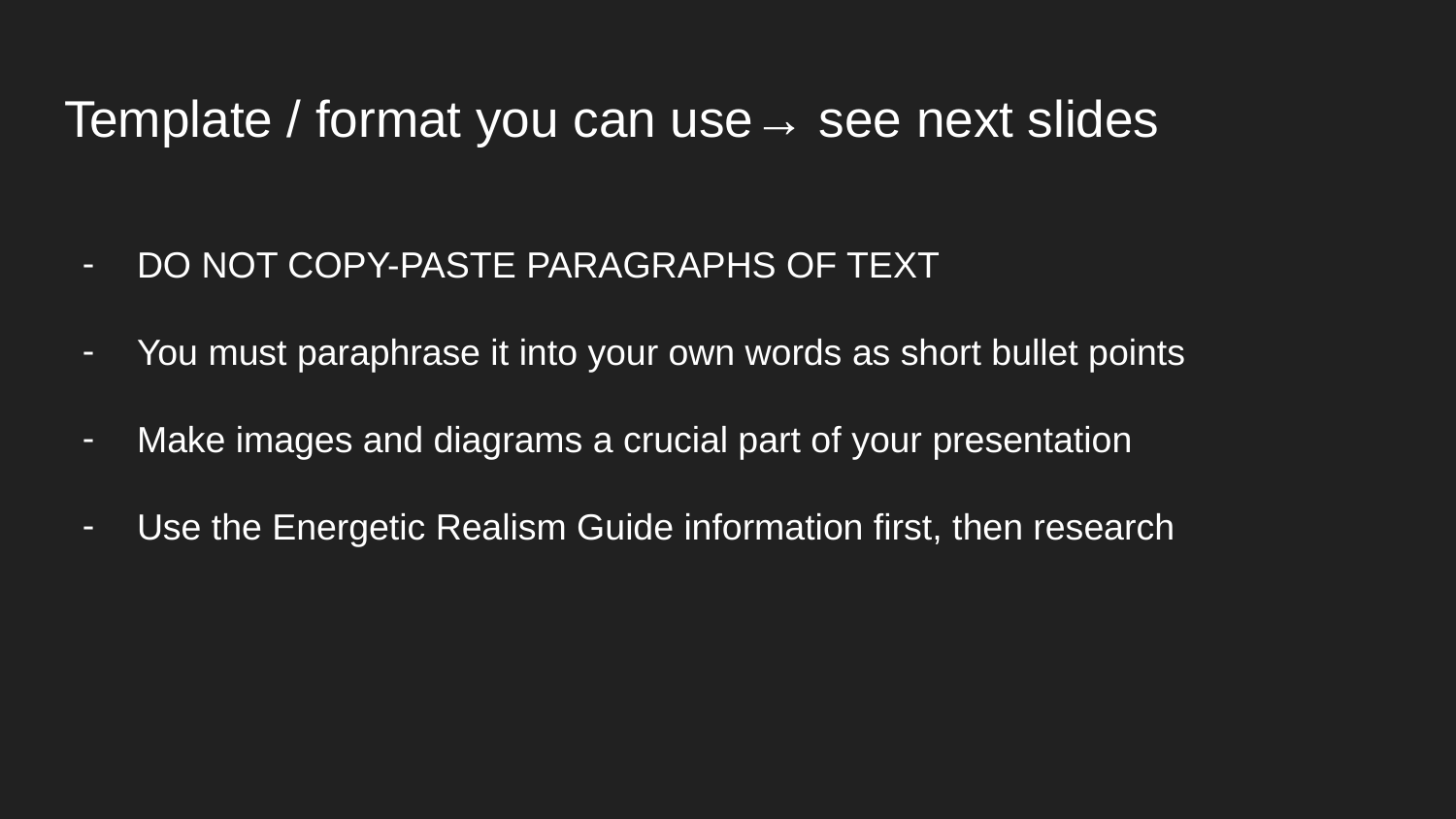

# Template / format you can use→ see next slides
DO NOT COPY-PASTE PARAGRAPHS OF TEXT
You must paraphrase it into your own words as short bullet points
Make images and diagrams a crucial part of your presentation
Use the Energetic Realism Guide information first, then research